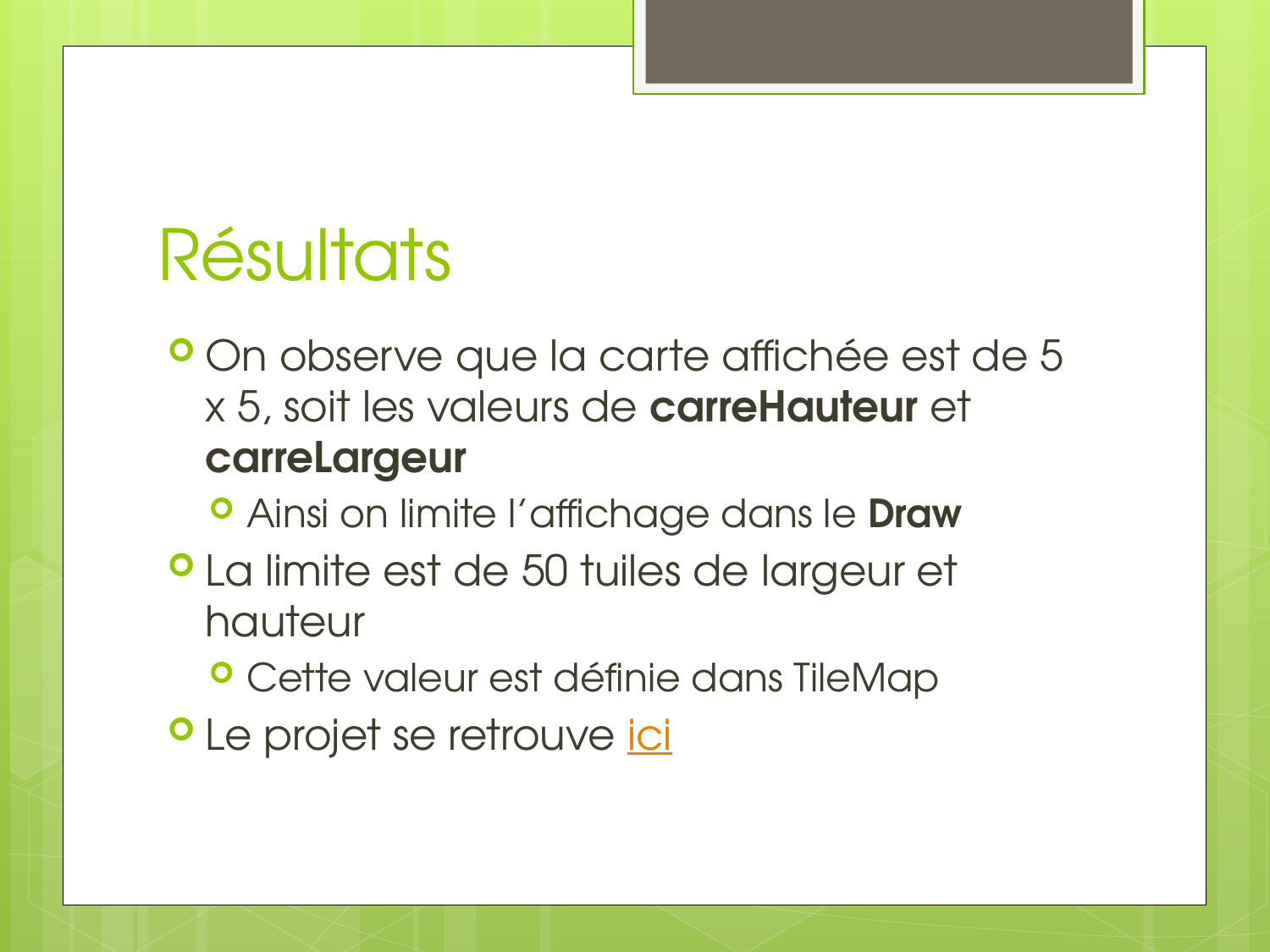

# Résultats
On observe que la carte affichée est de 5 x 5, soit les valeurs de carreHauteur et carreLargeur
Ainsi on limite l’affichage dans le Draw
La limite est de 50 tuiles de largeur et hauteur
Cette valeur est définie dans TileMap
Le projet se retrouve ici